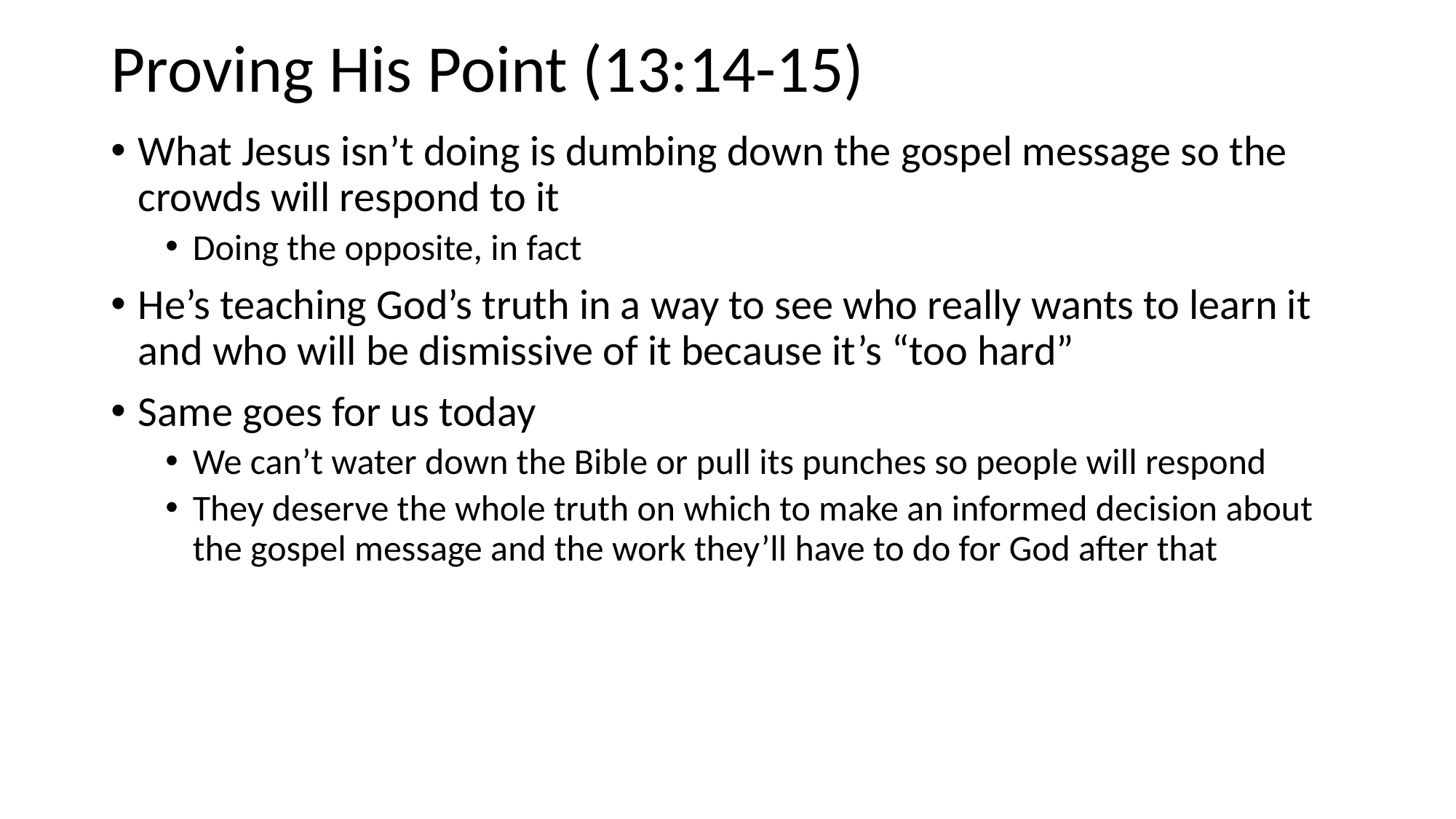

# Proving His Point (13:14-15)
What Jesus isn’t doing is dumbing down the gospel message so the crowds will respond to it
Doing the opposite, in fact
He’s teaching God’s truth in a way to see who really wants to learn it and who will be dismissive of it because it’s “too hard”
Same goes for us today
We can’t water down the Bible or pull its punches so people will respond
They deserve the whole truth on which to make an informed decision about the gospel message and the work they’ll have to do for God after that